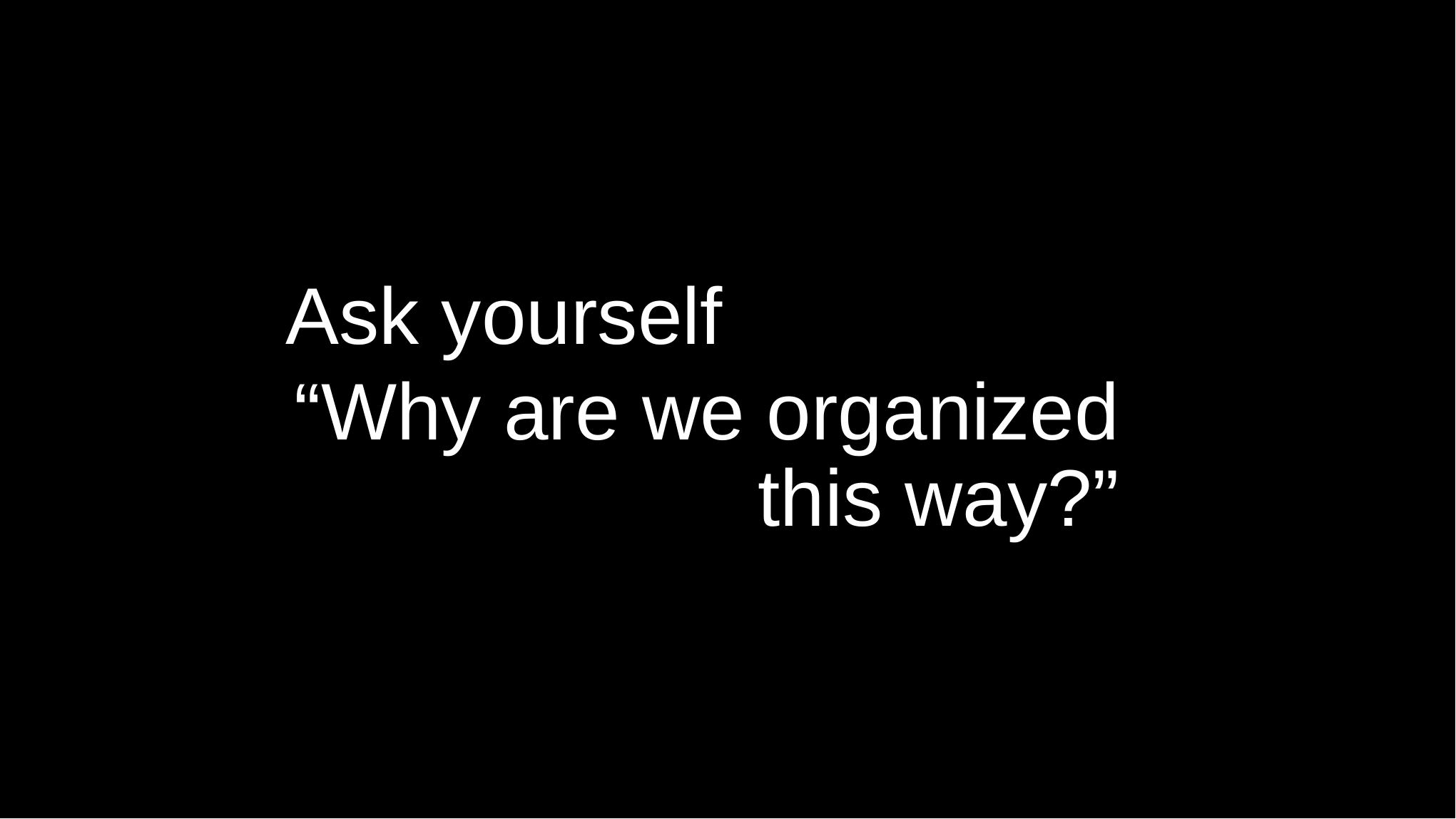

Ask yourself
“Why are we organized this way?”